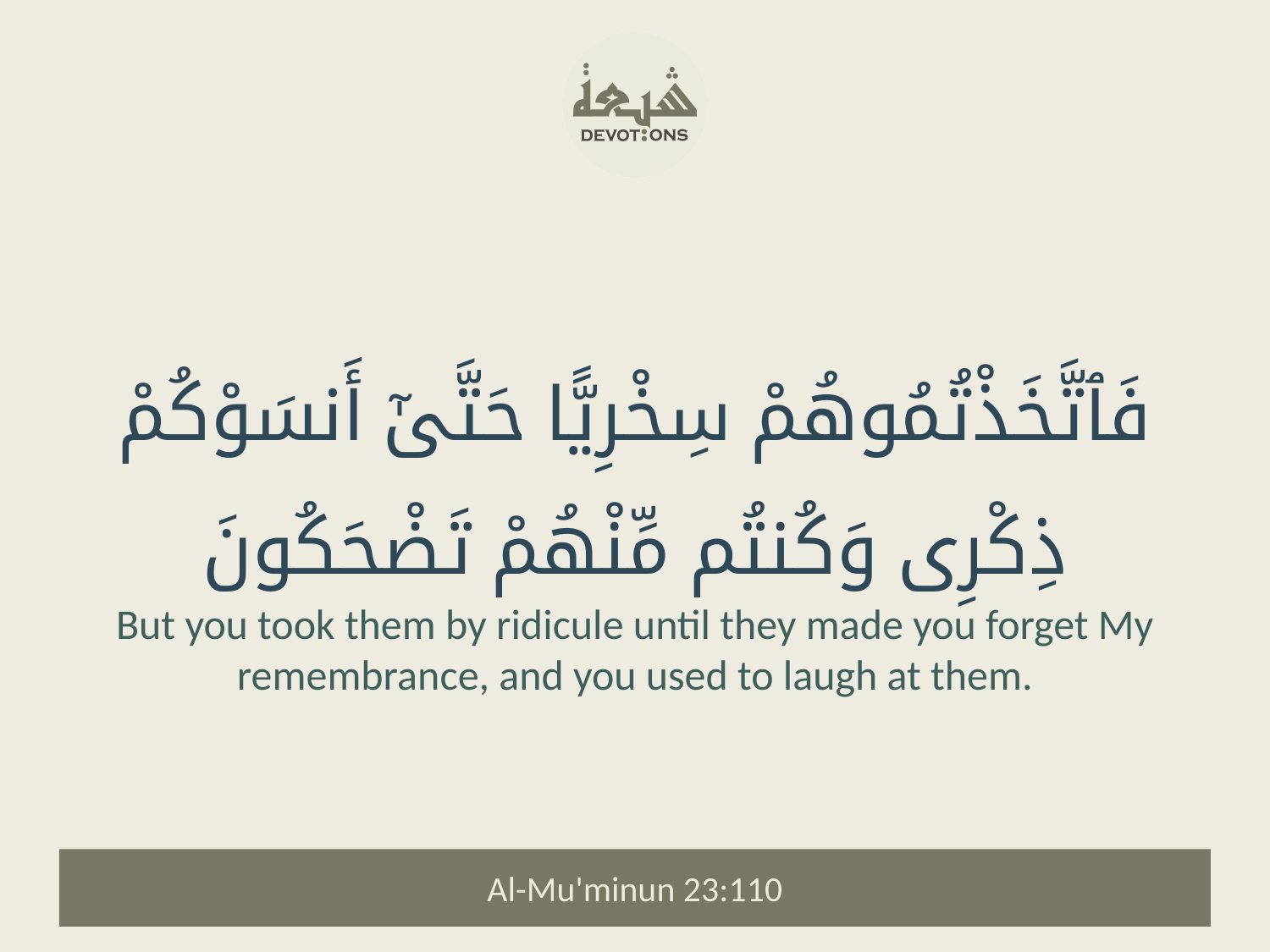

فَٱتَّخَذْتُمُوهُمْ سِخْرِيًّا حَتَّىٰٓ أَنسَوْكُمْ ذِكْرِى وَكُنتُم مِّنْهُمْ تَضْحَكُونَ
But you took them by ridicule until they made you forget My remembrance, and you used to laugh at them.
Al-Mu'minun 23:110